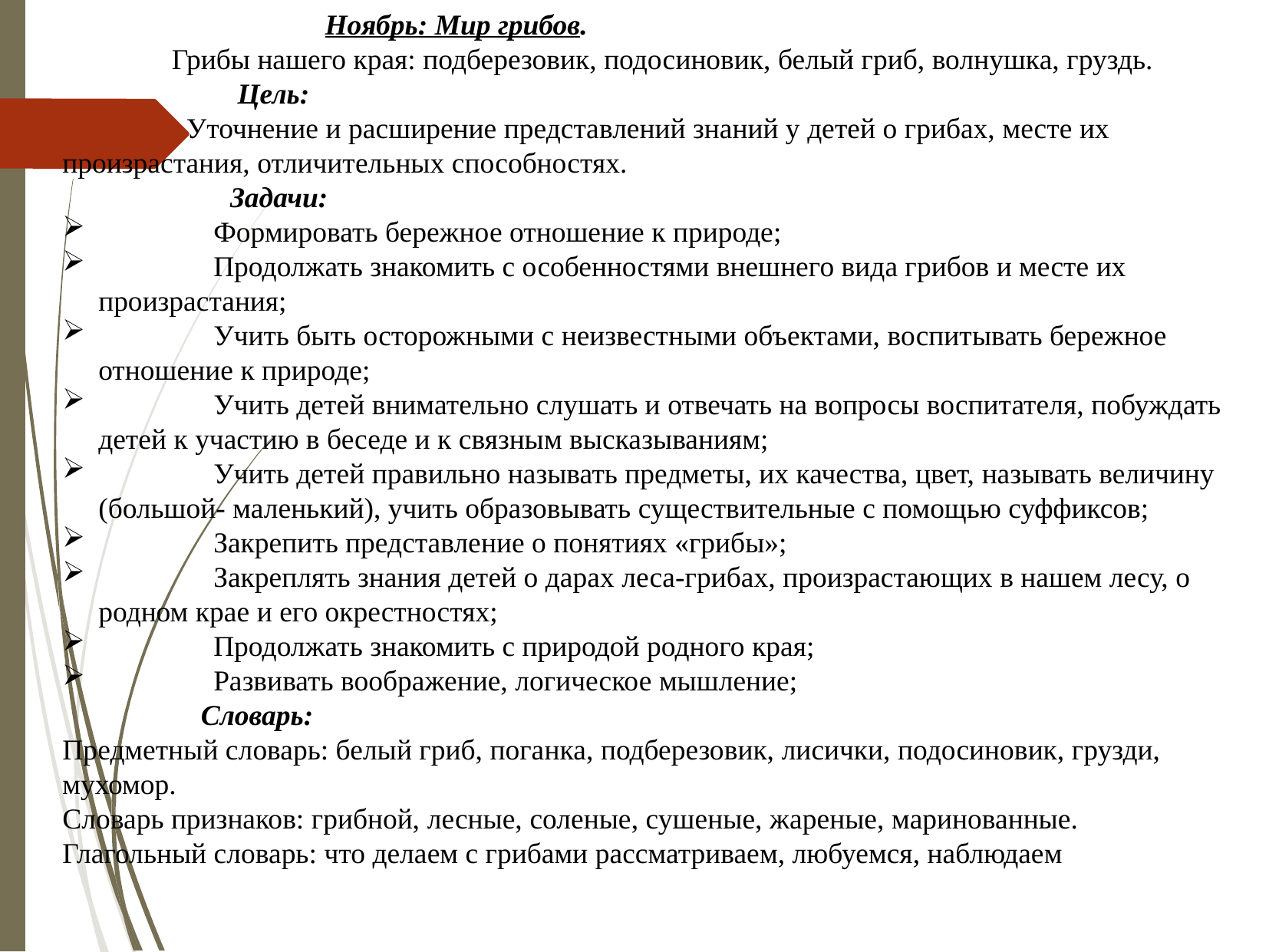

Ноябрь: Мир грибов.
               Грибы нашего края: подберезовик, подосиновик, белый гриб, волнушка, груздь.
                        Цель:
                 Уточнение и расширение представлений знаний у детей о грибах, месте их 	произрастания, отличительных способностях.
                       Задачи:
	Формировать бережное отношение к природе;
	Продолжать знакомить с особенностями внешнего вида грибов и месте их произрастания;
	Учить быть осторожными с неизвестными объектами, воспитывать бережное отношение к природе;
	Учить детей внимательно слушать и отвечать на вопросы воспитателя, побуждать детей к участию в беседе и к связным высказываниям;
	Учить детей правильно называть предметы, их качества, цвет, называть величину (большой- маленький), учить образовывать существительные с помощью суффиксов;
	Закрепить представление о понятиях «грибы»;
	Закреплять знания детей о дарах леса-грибах, произрастающих в нашем лесу, о родном крае и его окрестностях;
	Продолжать знакомить с природой родного края;
	Развивать воображение, логическое мышление;
                   Словарь:
Предметный словарь: белый гриб, поганка, подберезовик, лисички, подосиновик, грузди, мухомор.
Словарь признаков: грибной, лесные, соленые, сушеные, жареные, маринованные.
Глагольный словарь: что делаем с грибами рассматриваем, любуемся, наблюдаем